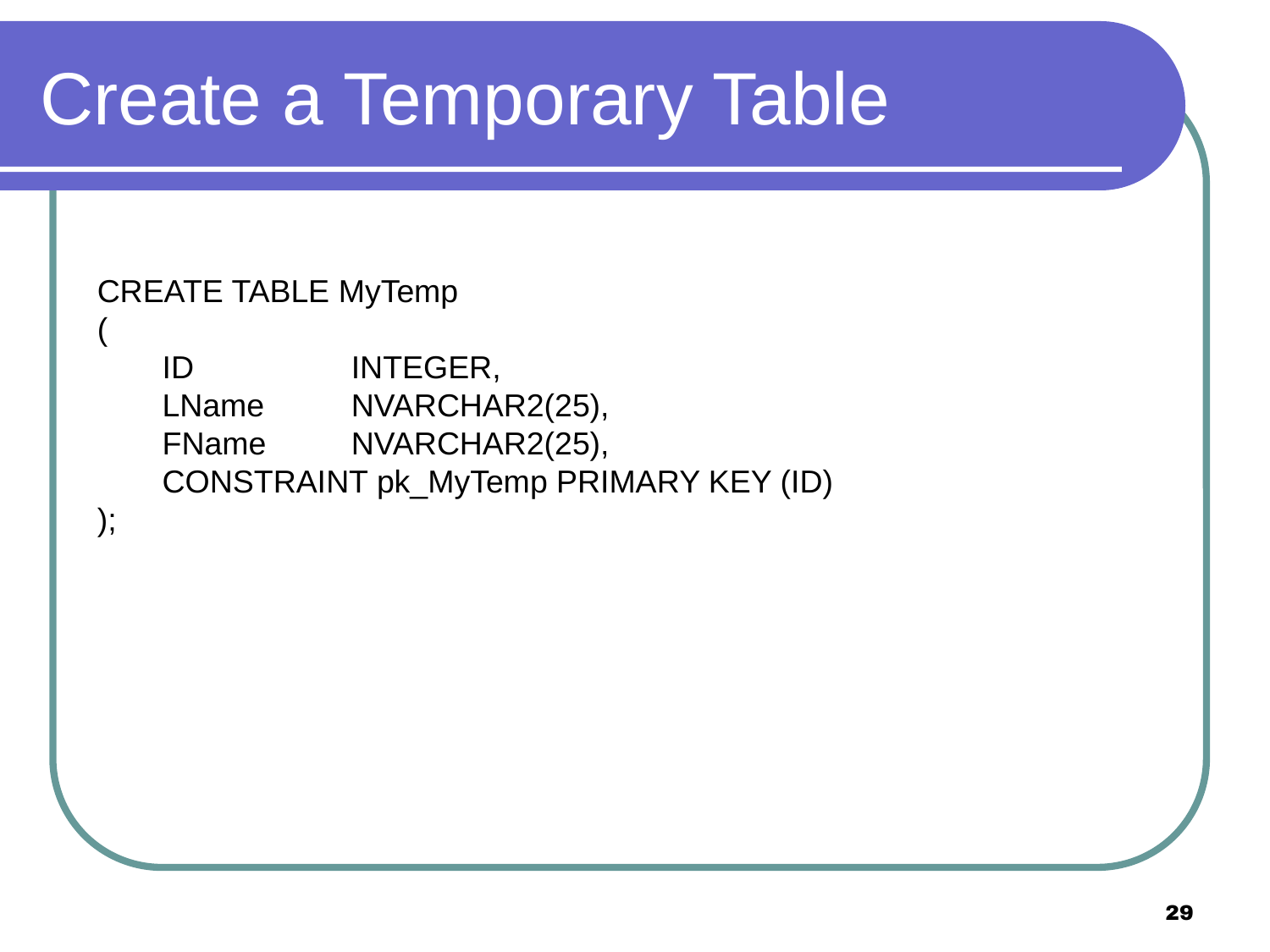

# Create a Temporary Table
CREATE TABLE MyTemp
(
	ID		INTEGER,
	LName	NVARCHAR2(25),
	FName	NVARCHAR2(25),
	CONSTRAINT pk_MyTemp PRIMARY KEY (ID)
);
29